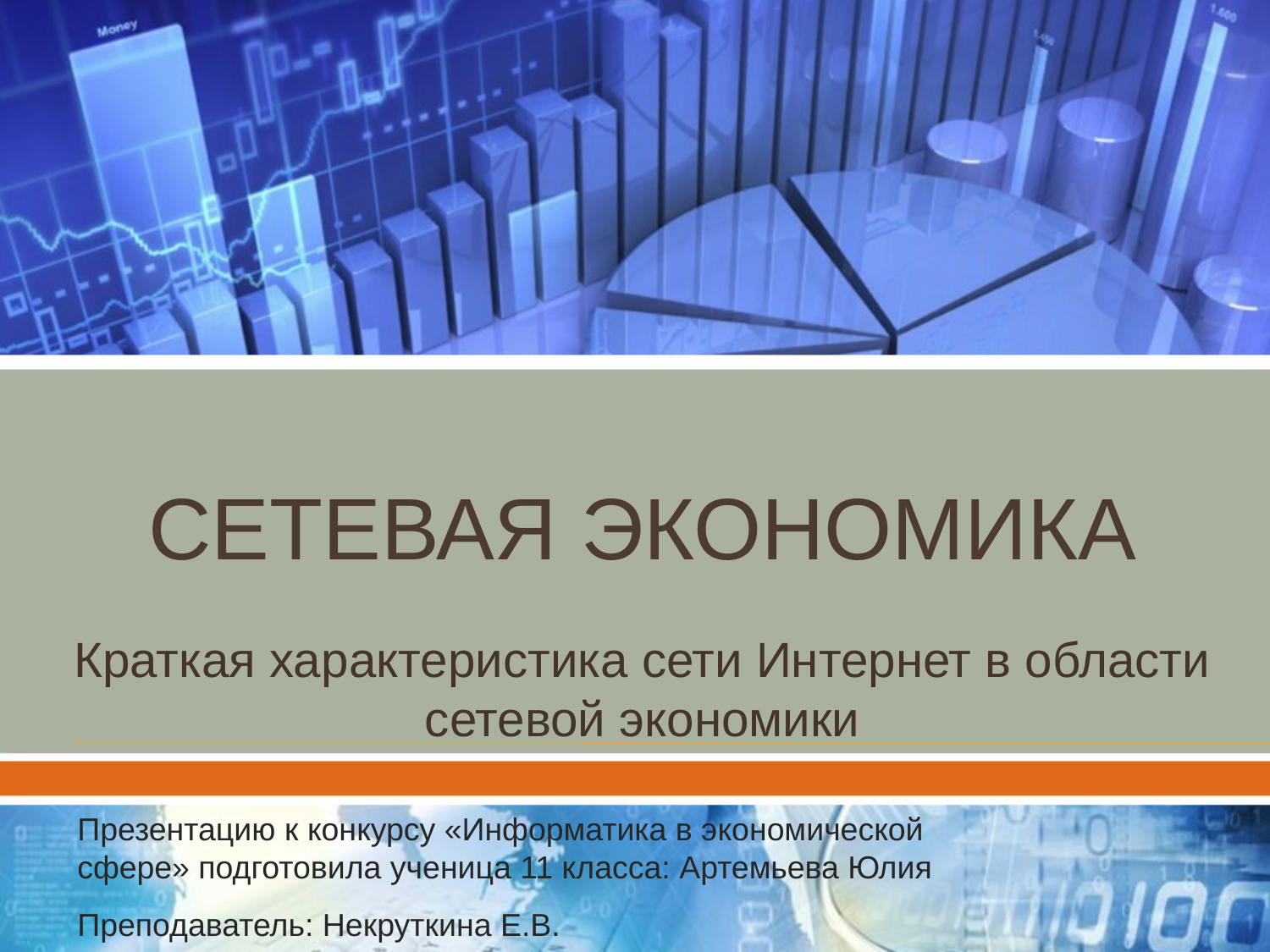

# Сетевая экономика
Краткая характеристика сети Интернет в области сетевой экономики
Презентацию к конкурсу «Информатика в экономической сфере» подготовила ученица 11 класса: Артемьева Юлия
Преподаватель: Некруткина Е.В.